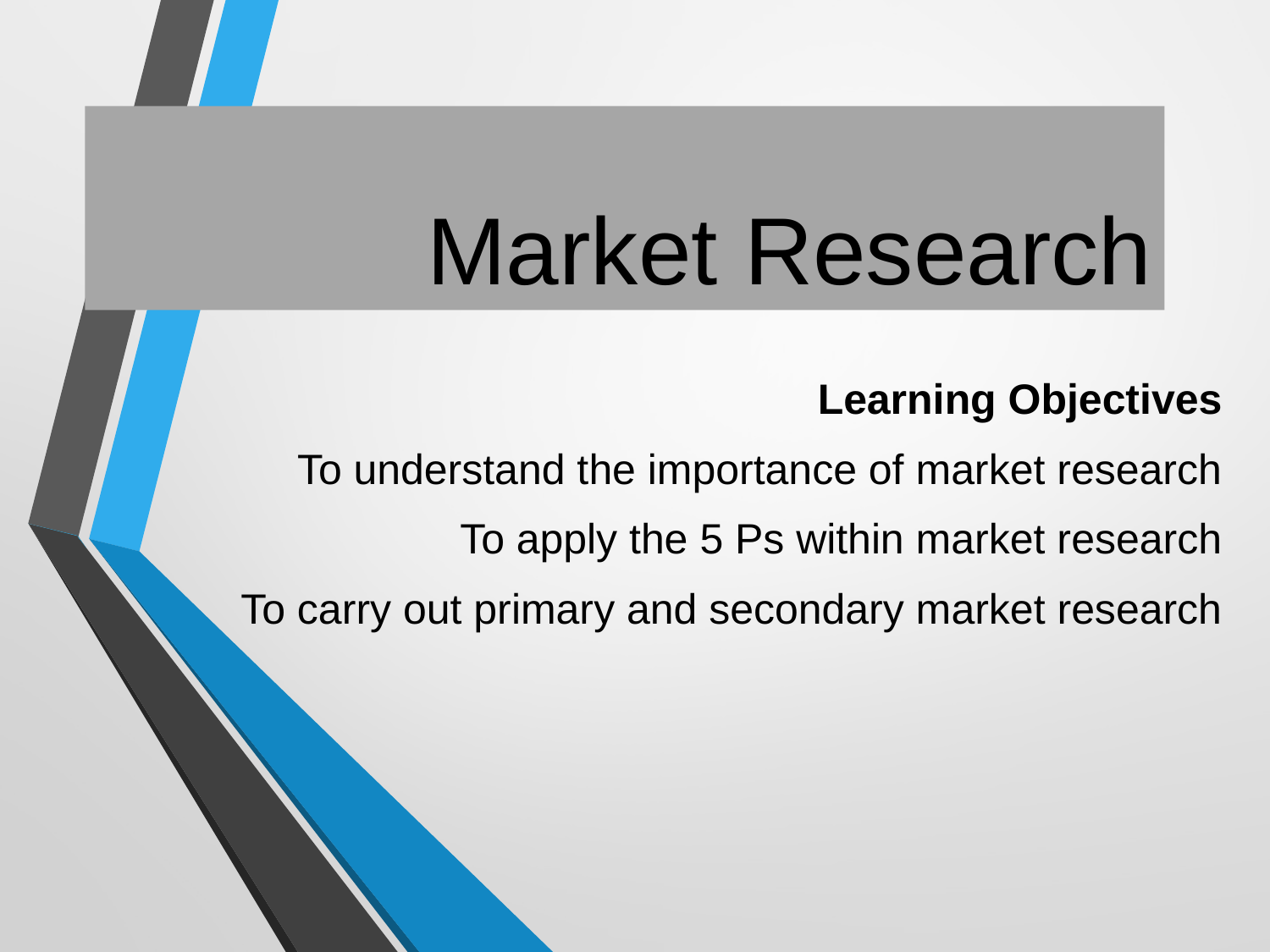

# Market Research
Learning Objectives
To understand the importance of market research
To apply the 5 Ps within market research
To carry out primary and secondary market research